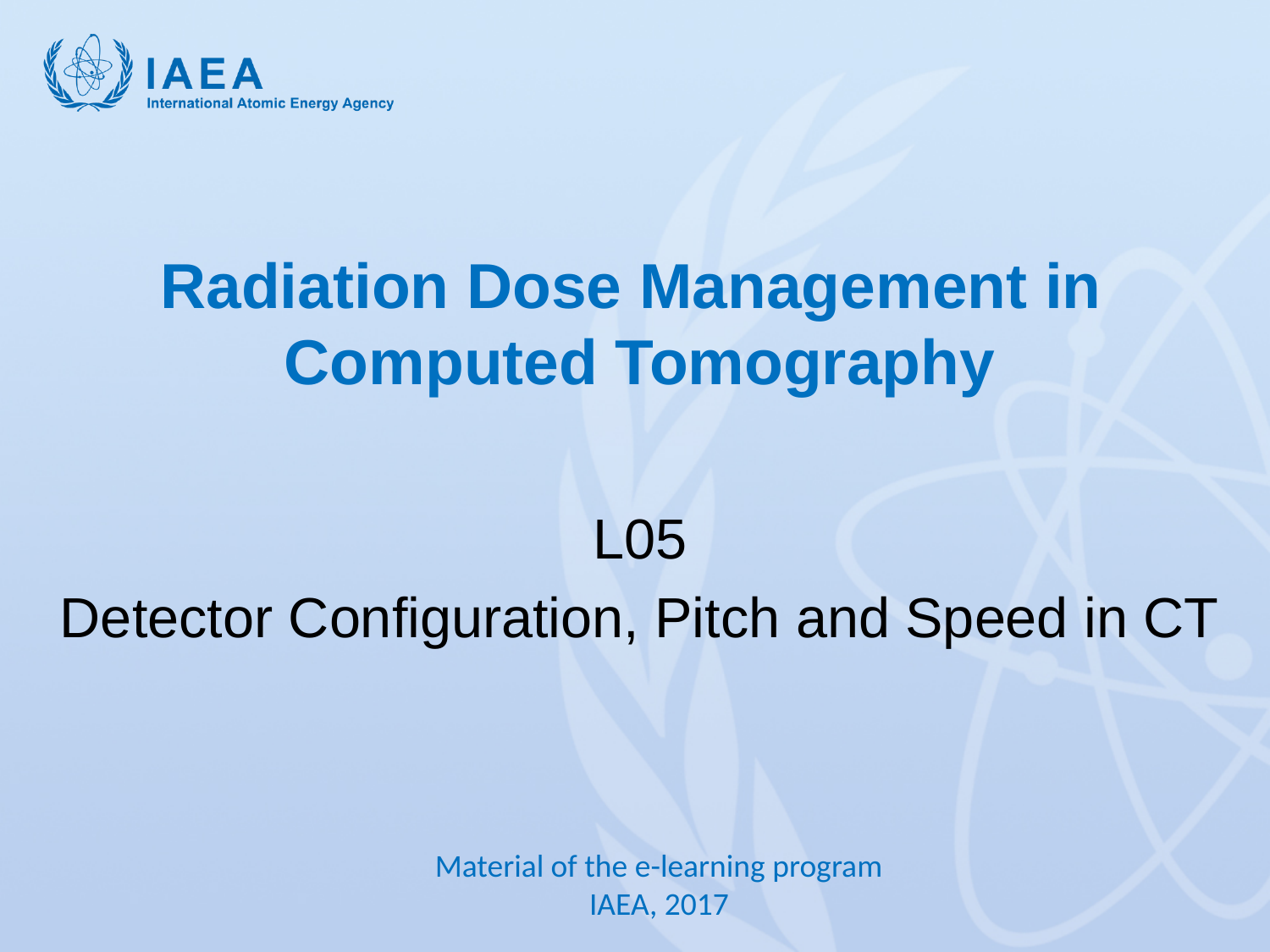

# Radiation Dose Management in Computed Tomography
L05
Detector Configuration, Pitch and Speed in CT
Material of the e-learning program
IAEA, 2017